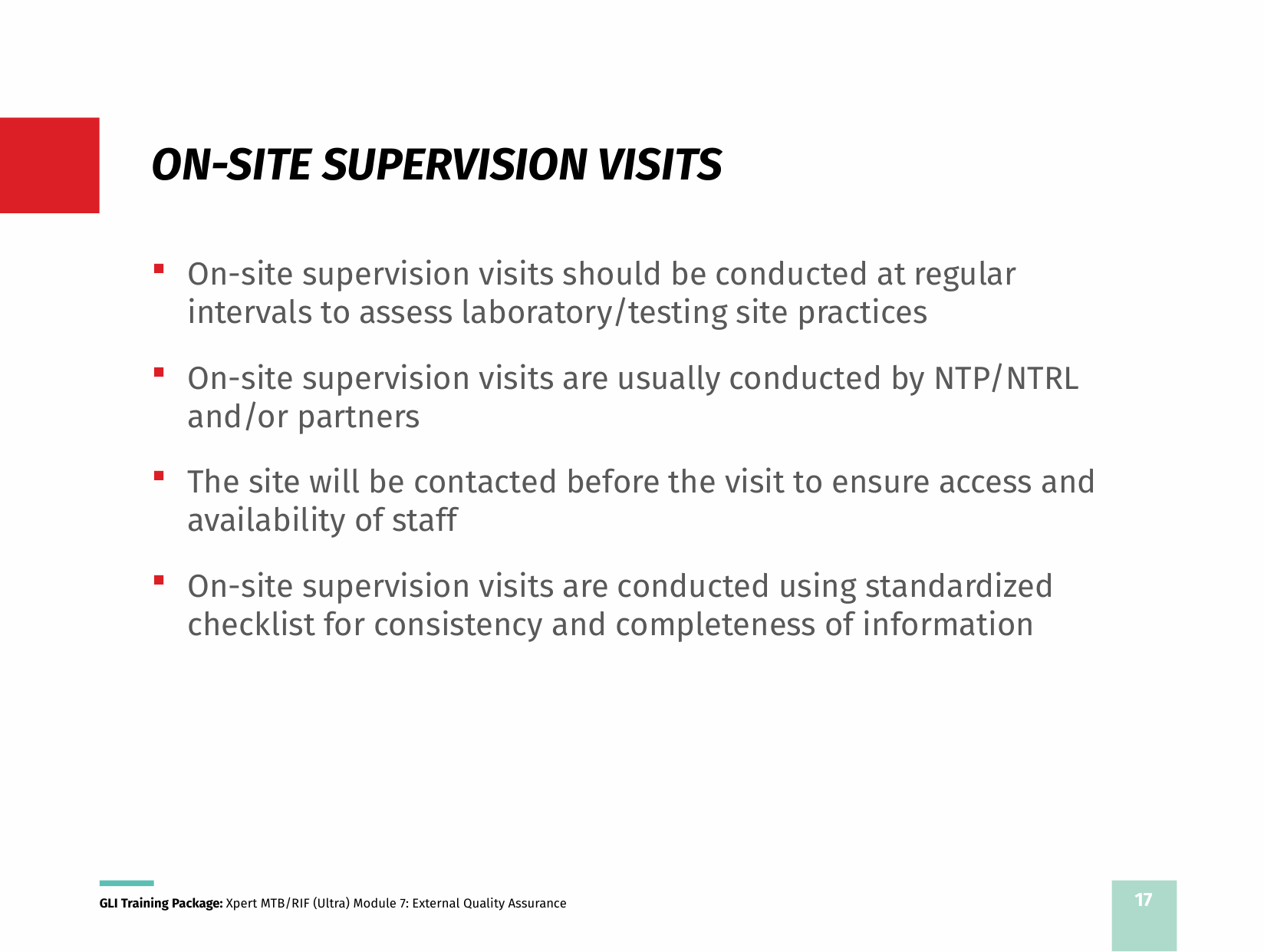

# ON-SITE SUPERVISION VISITS
On-site supervision visits should be conducted at regular intervals to assess laboratory/testing site practices
On-site supervision visits are usually conducted by NTP/NTRL and/or partners
The site will be contacted before the visit to ensure access and availability of staff
On-site supervision visits are conducted using standardized checklist for consistency and completeness of information